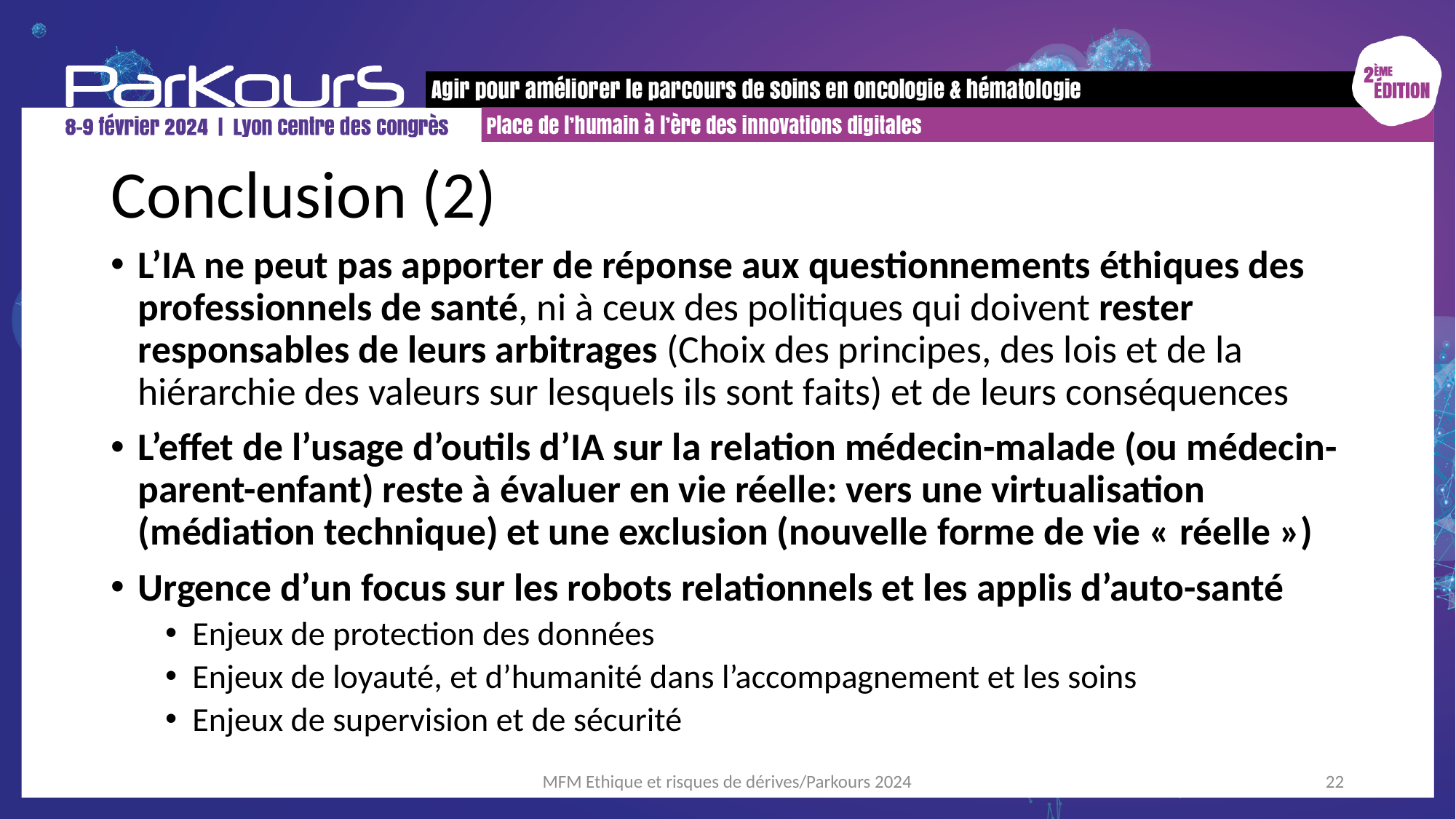

# Conclusion (2)
L’IA ne peut pas apporter de réponse aux questionnements éthiques des professionnels de santé, ni à ceux des politiques qui doivent rester responsables de leurs arbitrages (Choix des principes, des lois et de la hiérarchie des valeurs sur lesquels ils sont faits) et de leurs conséquences
L’effet de l’usage d’outils d’IA sur la relation médecin-malade (ou médecin-parent-enfant) reste à évaluer en vie réelle: vers une virtualisation (médiation technique) et une exclusion (nouvelle forme de vie « réelle »)
Urgence d’un focus sur les robots relationnels et les applis d’auto-santé
Enjeux de protection des données
Enjeux de loyauté, et d’humanité dans l’accompagnement et les soins
Enjeux de supervision et de sécurité
MFM Ethique et risques de dérives/Parkours 2024
22